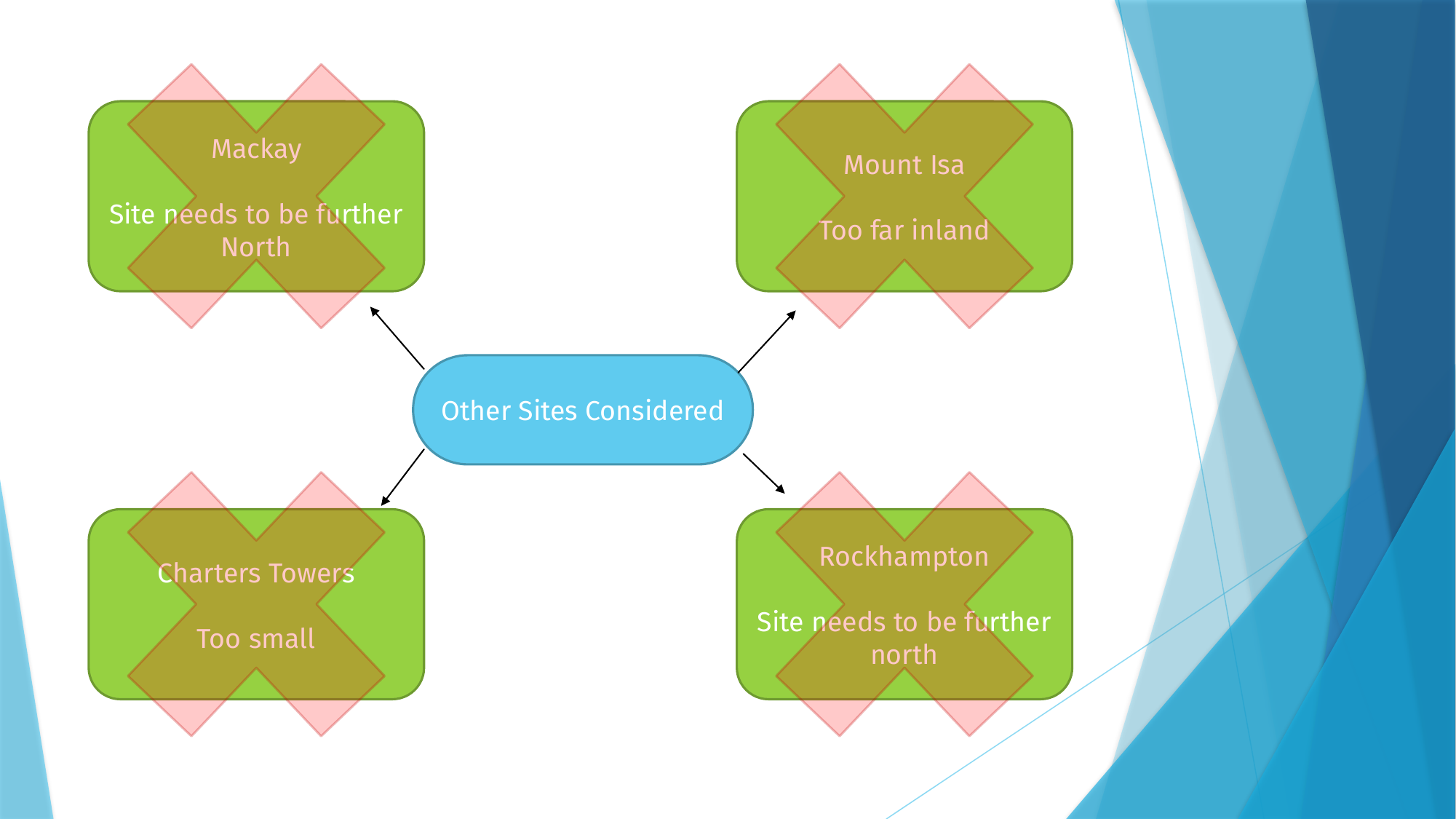

Mackay

Site needs to be further North
Mount Isa

Too far inland
Other Sites Considered

Charters Towers

Too small
Rockhampton

Site needs to be further north